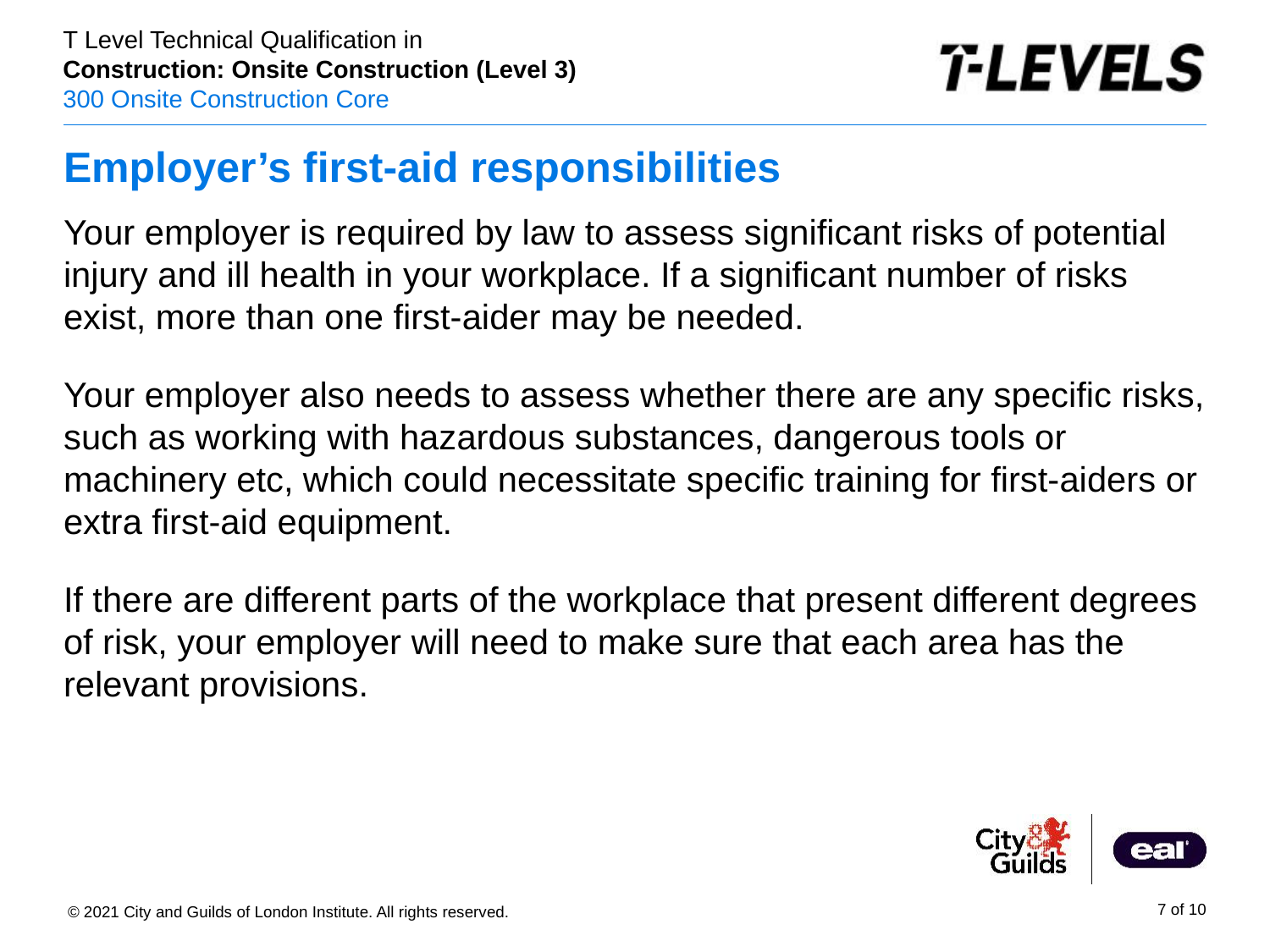

# Employer’s first-aid responsibilities
Your employer is required by law to assess significant risks of potential injury and ill health in your workplace. If a significant number of risks exist, more than one first-aider may be needed.
Your employer also needs to assess whether there are any specific risks, such as working with hazardous substances, dangerous tools or machinery etc, which could necessitate specific training for first-aiders or extra first-aid equipment.
If there are different parts of the workplace that present different degrees of risk, your employer will need to make sure that each area has the relevant provisions.